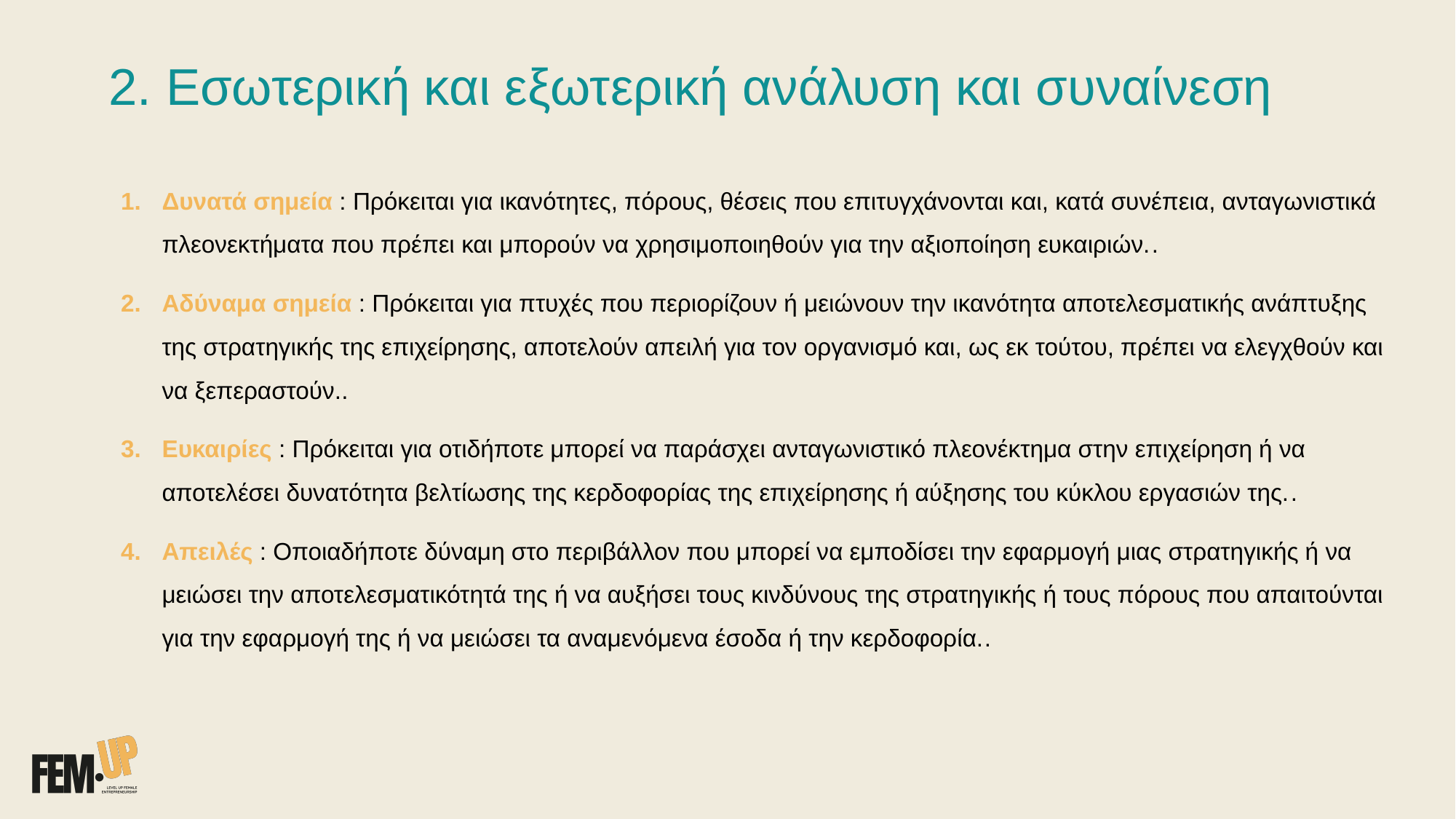

# 2. Εσωτερική και εξωτερική ανάλυση και συναίνεση
Δυνατά σημεία : Πρόκειται για ικανότητες, πόρους, θέσεις που επιτυγχάνονται και, κατά συνέπεια, ανταγωνιστικά πλεονεκτήματα που πρέπει και μπορούν να χρησιμοποιηθούν για την αξιοποίηση ευκαιριών..
Αδύναμα σημεία : Πρόκειται για πτυχές που περιορίζουν ή μειώνουν την ικανότητα αποτελεσματικής ανάπτυξης της στρατηγικής της επιχείρησης, αποτελούν απειλή για τον οργανισμό και, ως εκ τούτου, πρέπει να ελεγχθούν και να ξεπεραστούν..
Ευκαιρίες : Πρόκειται για οτιδήποτε μπορεί να παράσχει ανταγωνιστικό πλεονέκτημα στην επιχείρηση ή να αποτελέσει δυνατότητα βελτίωσης της κερδοφορίας της επιχείρησης ή αύξησης του κύκλου εργασιών της..
Απειλές : Οποιαδήποτε δύναμη στο περιβάλλον που μπορεί να εμποδίσει την εφαρμογή μιας στρατηγικής ή να μειώσει την αποτελεσματικότητά της ή να αυξήσει τους κινδύνους της στρατηγικής ή τους πόρους που απαιτούνται για την εφαρμογή της ή να μειώσει τα αναμενόμενα έσοδα ή την κερδοφορία..